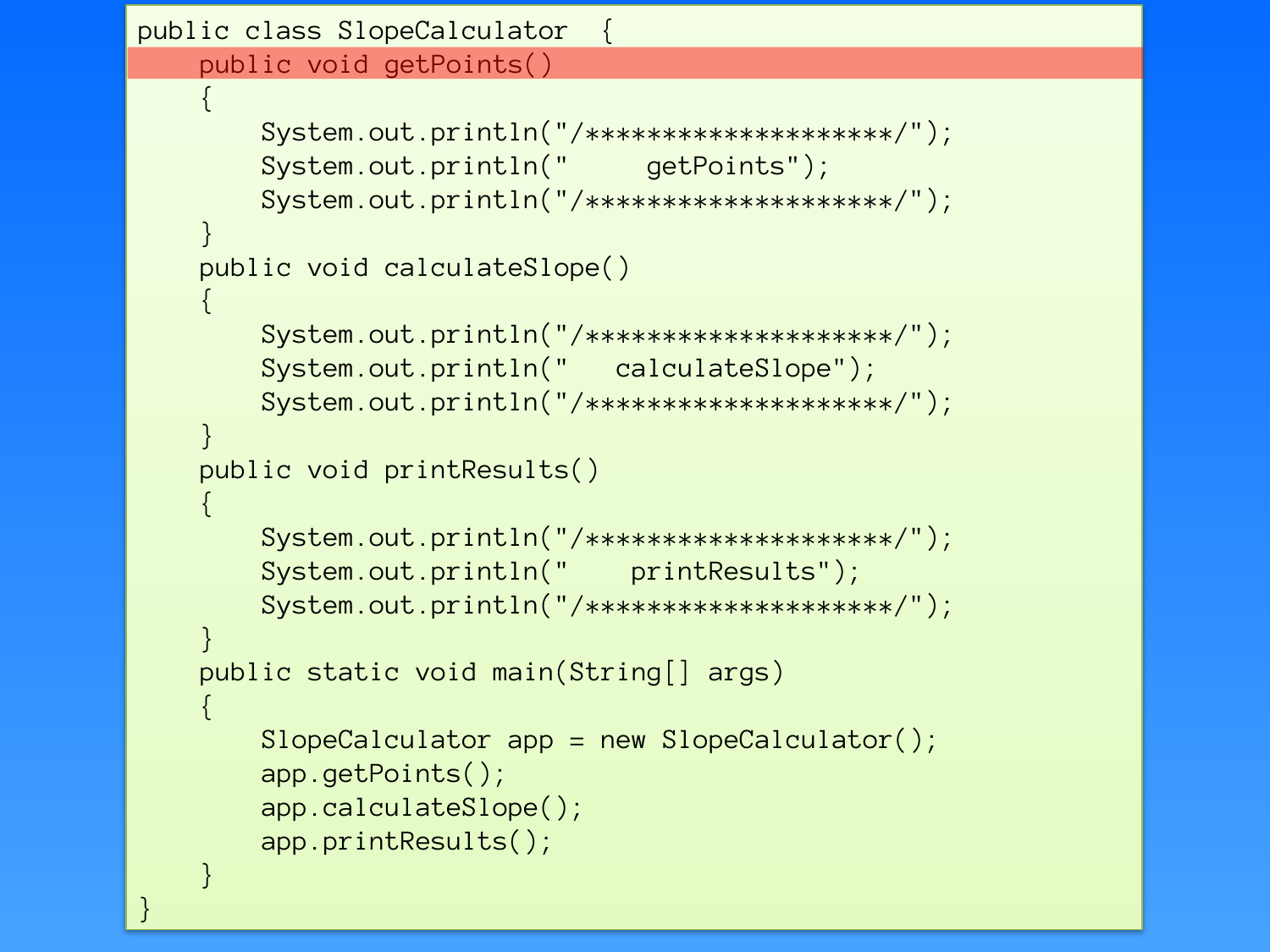

public class SlopeCalculator  {
    public void getPoints()
    {
        System.out.println("/********************/");
        System.out.println("     getPoints");
        System.out.println("/********************/");
    }
    public void calculateSlope()
    {
        System.out.println("/********************/");
        System.out.println("   calculateSlope");
        System.out.println("/********************/");
    }
    public void printResults()
    {
        System.out.println("/********************/");
        System.out.println("    printResults");
        System.out.println("/********************/");
    }
    public static void main(String[] args)
    {
        SlopeCalculator app = new SlopeCalculator();
        app.getPoints();
        app.calculateSlope();
        app.printResults();
    }
}